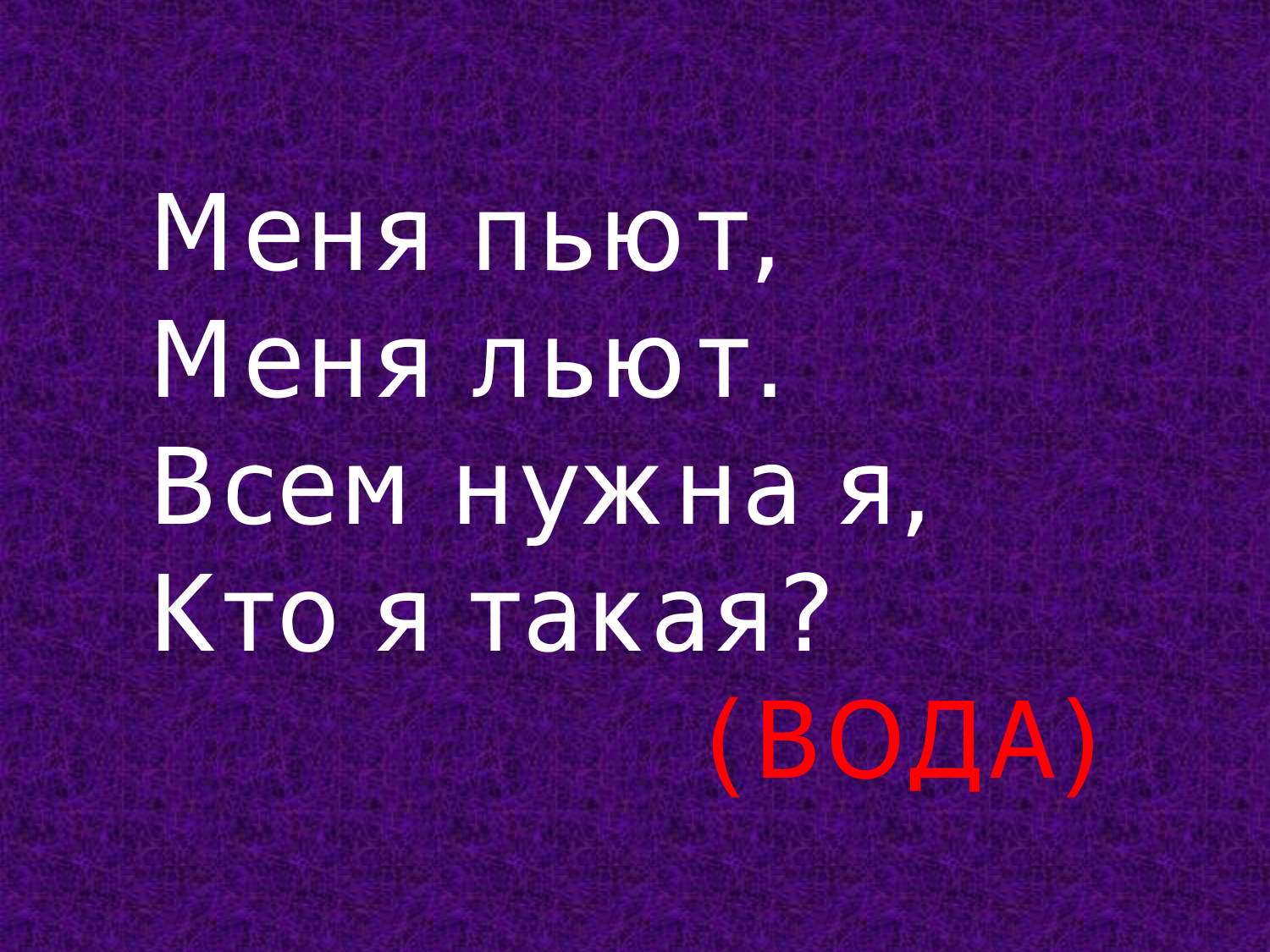

Меня пьют,
Меня льют.
Всем нужна я,
Кто я такая?
                  (ВОДА)